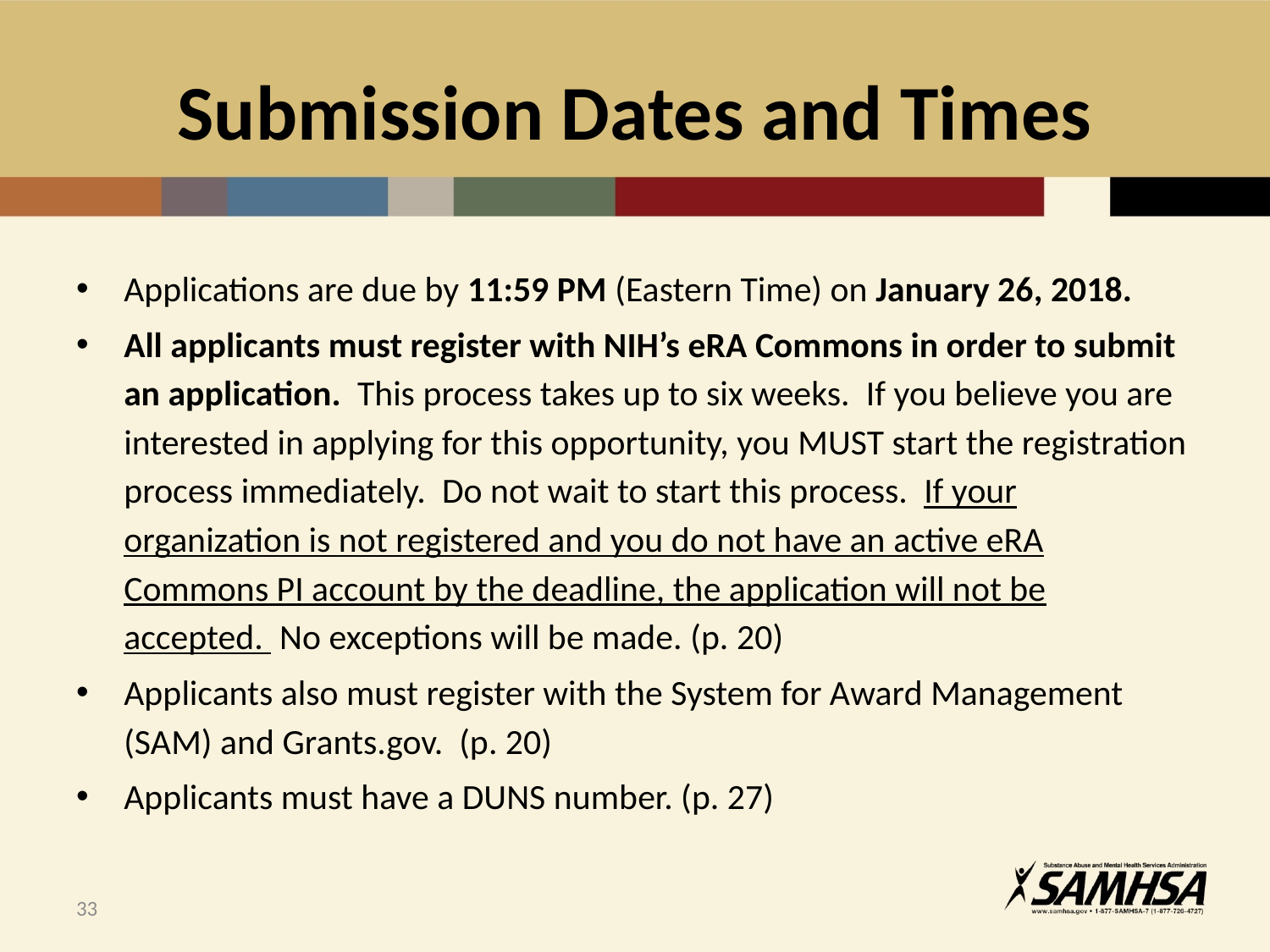

# Submission Dates and Times
Applications are due by 11:59 PM (Eastern Time) on January 26, 2018.
All applicants must register with NIH’s eRA Commons in order to submit an application.  This process takes up to six weeks.  If you believe you are interested in applying for this opportunity, you MUST start the registration process immediately.  Do not wait to start this process.  If your organization is not registered and you do not have an active eRA Commons PI account by the deadline, the application will not be accepted.  No exceptions will be made. (p. 20)
Applicants also must register with the System for Award Management (SAM) and Grants.gov.  (p. 20)
Applicants must have a DUNS number. (p. 27)

33